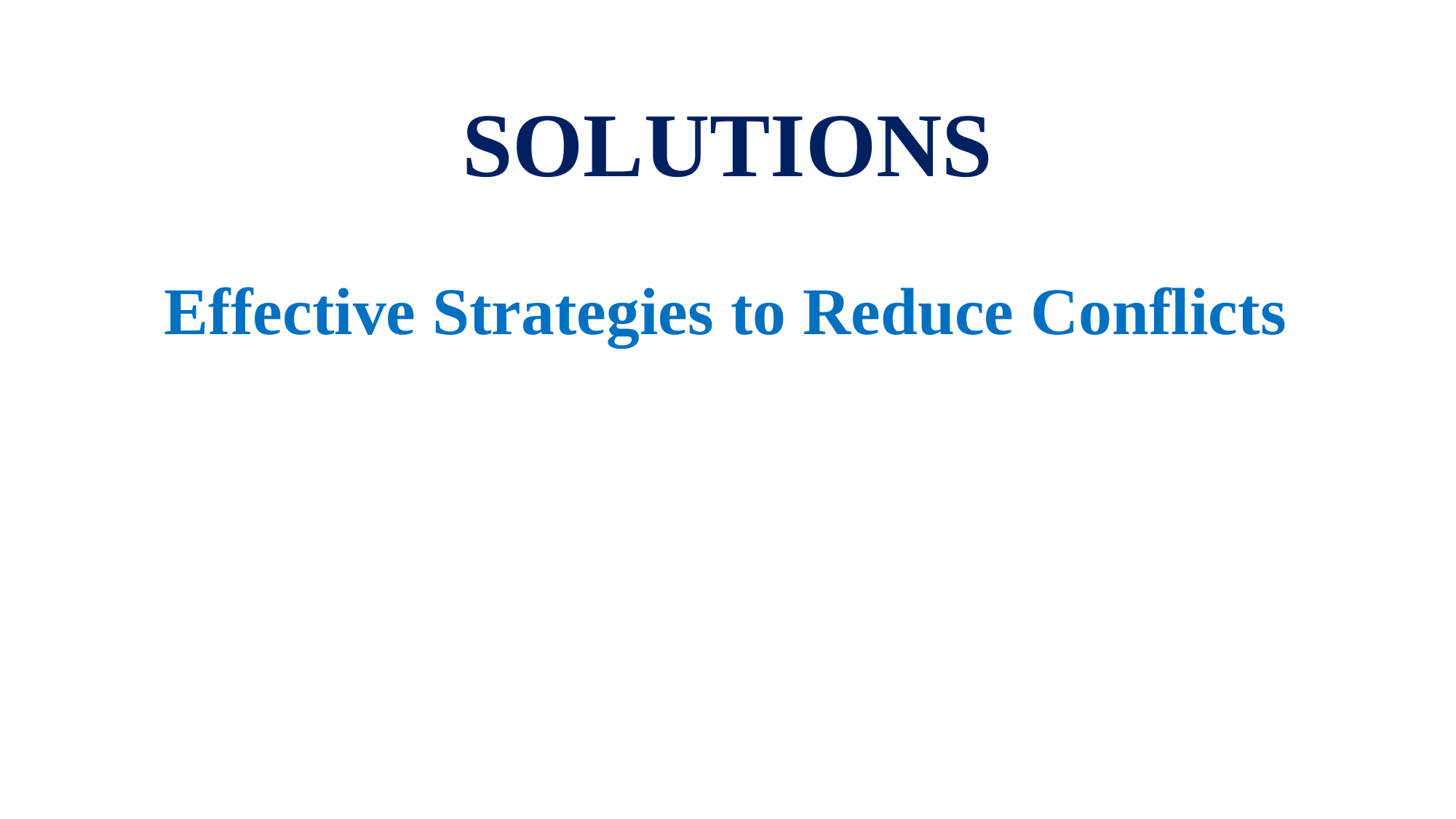

# SOLUTIONS

Effective Strategies to Reduce Conflicts